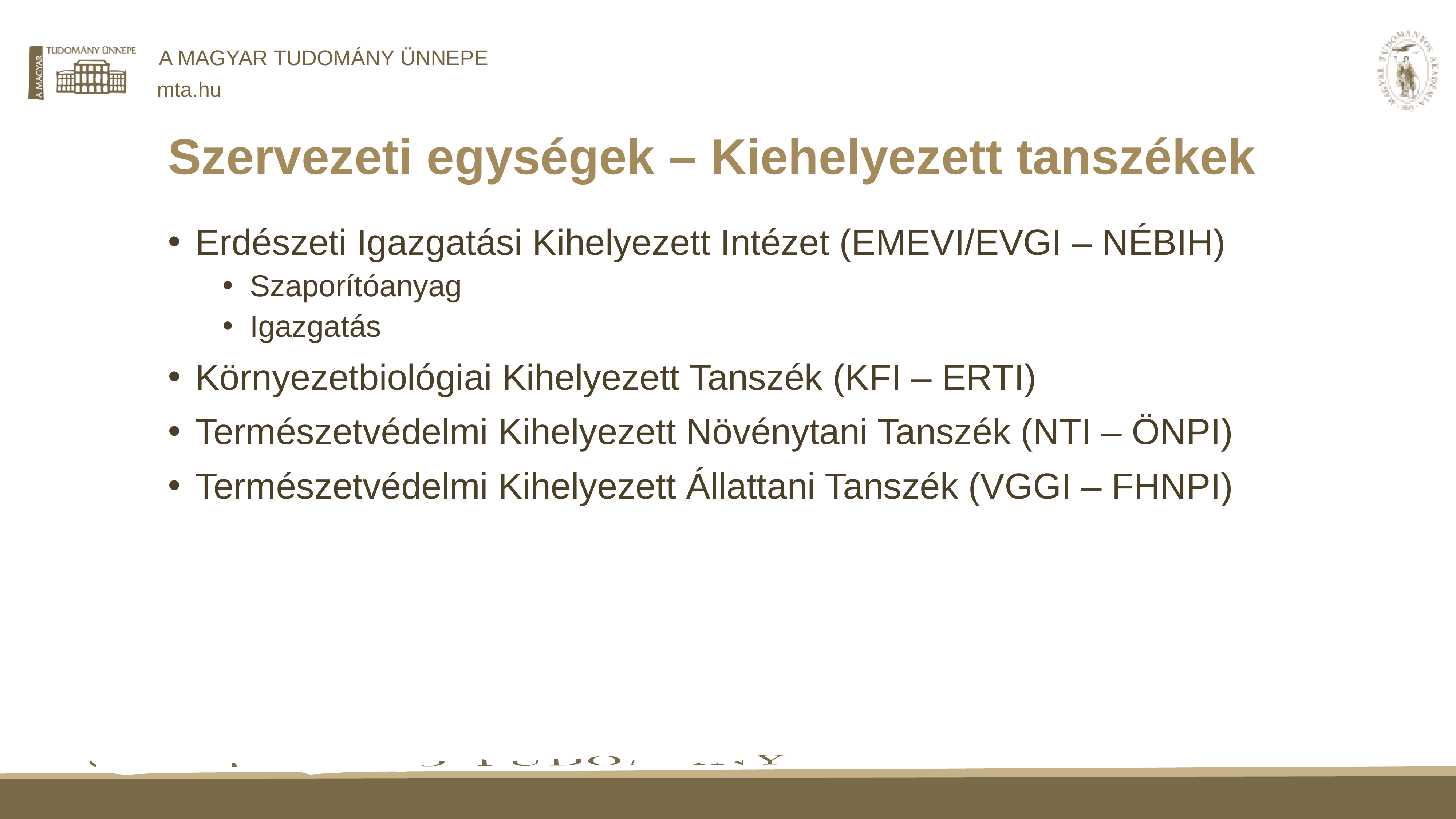

# Szervezeti egységek – Kiehelyezett tanszékek
Erdészeti Igazgatási Kihelyezett Intézet (EMEVI/EVGI – NÉBIH)
Szaporítóanyag
Igazgatás
Környezetbiológiai Kihelyezett Tanszék (KFI – ERTI)
Természetvédelmi Kihelyezett Növénytani Tanszék (NTI – ÖNPI)
Természetvédelmi Kihelyezett Állattani Tanszék (VGGI – FHNPI)